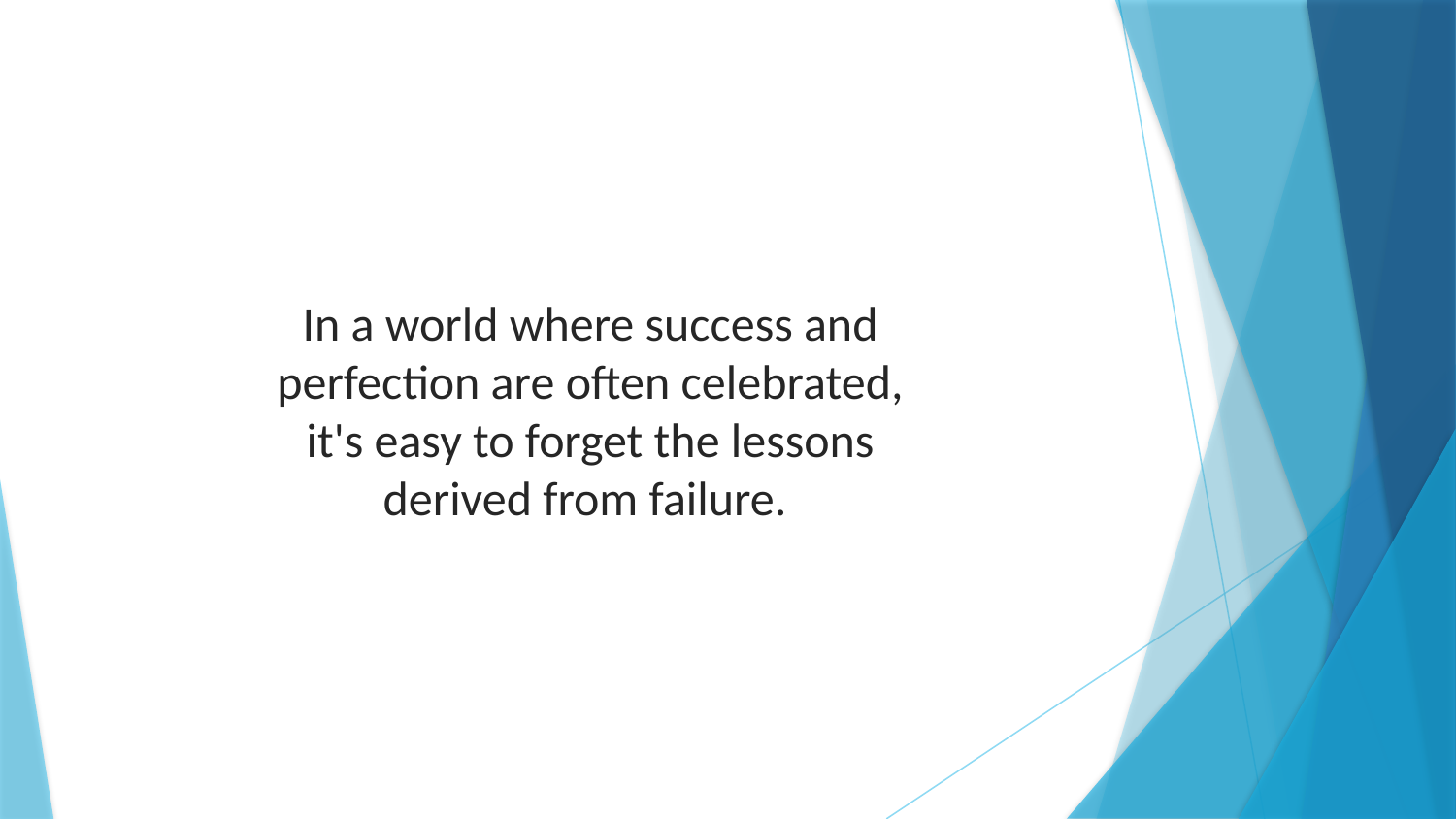

In a world where success and perfection are often celebrated, it's easy to forget the lessons derived from failure.